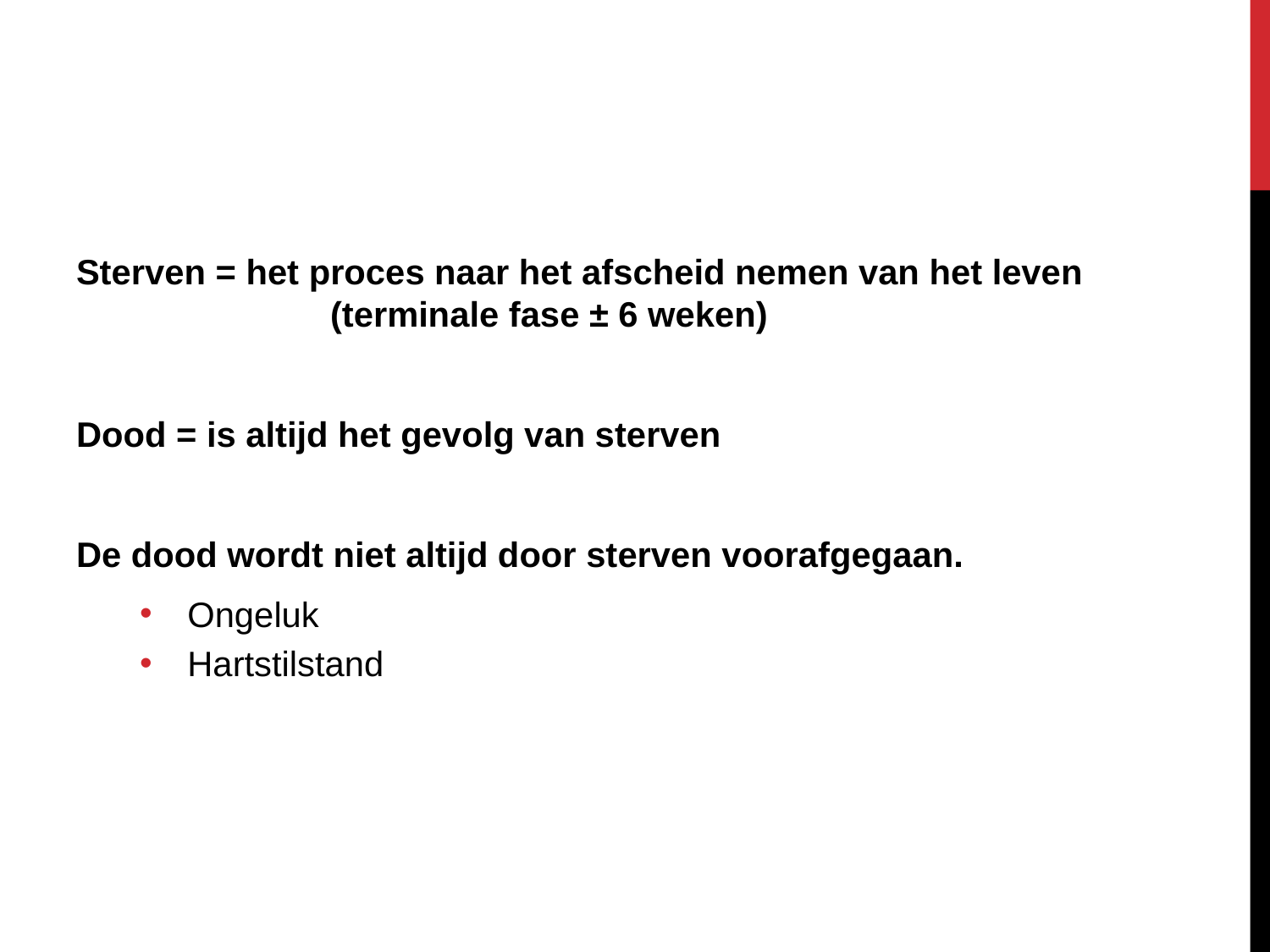

#
Sterven = het proces naar het afscheid nemen van het leven
		(terminale fase ± 6 weken)

Dood = is altijd het gevolg van sterven

De dood wordt niet altijd door sterven voorafgegaan.
Ongeluk
Hartstilstand